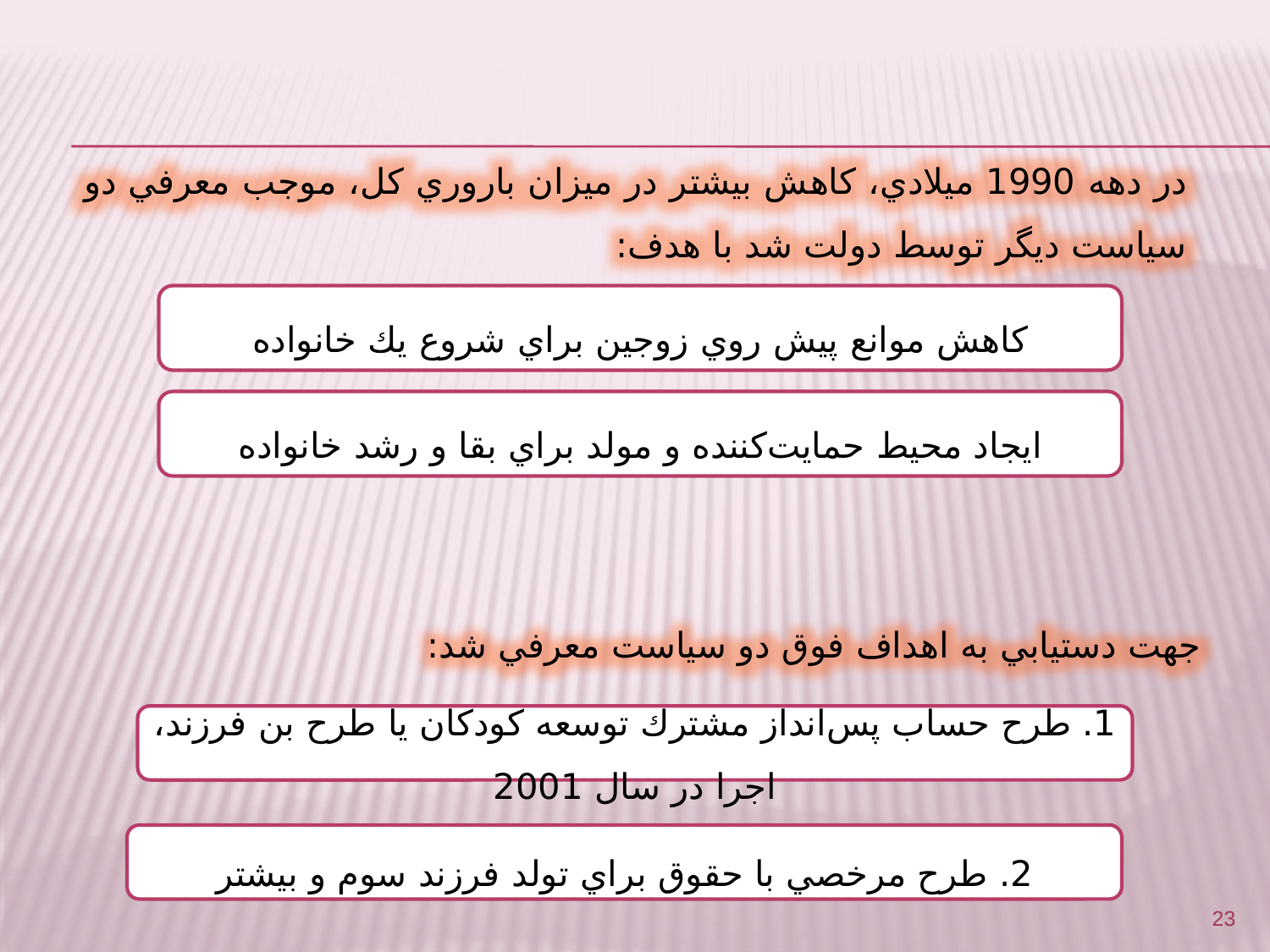

در دهه 1990 ميلادي، كاهش بيشتر در ميزان باروري كل، موجب معرفي دو سياست ديگر توسط دولت شد با هدف:
كاهش موانع پيش روي زوجين براي شروع يك خانواده
ايجاد محيط حمايت‌كننده و مولد براي بقا و رشد خانواده
جهت دستيابي به اهداف فوق دو سياست معرفي شد:
1. طرح حساب پس‌انداز مشترك توسعه كودكان يا طرح بن فرزند، اجرا در سال 2001
2. طرح مرخصي با حقوق براي تولد فرزند سوم و بيشتر
23